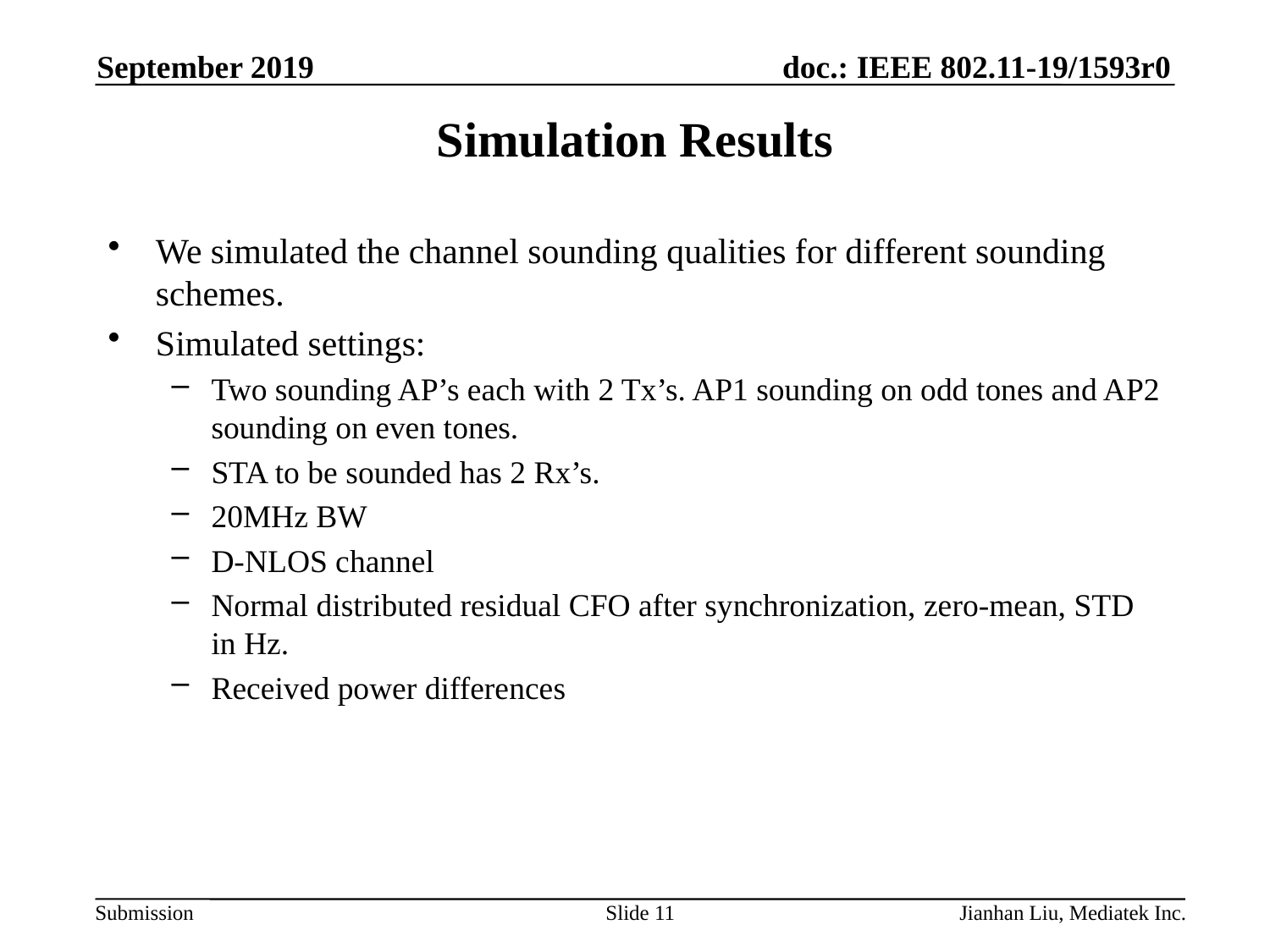

September 2019
# Simulation Results
We simulated the channel sounding qualities for different sounding schemes.
Simulated settings:
Two sounding AP’s each with 2 Tx’s. AP1 sounding on odd tones and AP2 sounding on even tones.
STA to be sounded has 2 Rx’s.
20MHz BW
D-NLOS channel
Normal distributed residual CFO after synchronization, zero-mean, STD in Hz.
Received power differences
Slide 11
Jianhan Liu, Mediatek Inc.